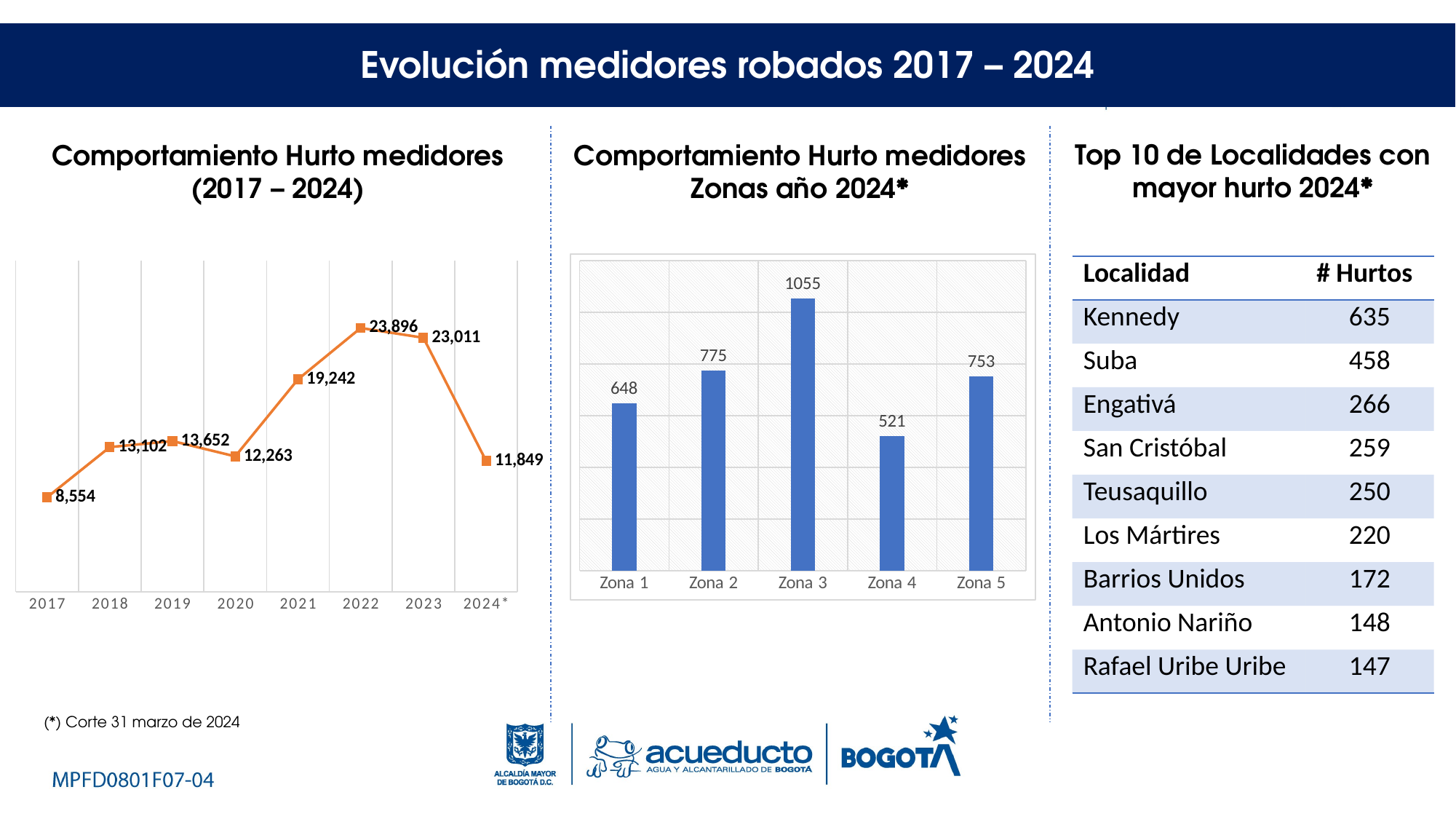

Evolución medidores robados 2017 – 2024

Top 10 de Localidades con mayor hurto 2024*
Comportamiento Hurto medidores
(2017 – 2024)
Comportamiento Hurto medidores
Zonas año 2024*

### Chart

| Category | TOTAL |
|---|---|
| 2017 | 8554.0 |
| 2018 | 13102.0 |
| 2019 | 13652.0 |
| 2020 | 12263.0 |
| 2021 | 19242.0 |
| 2022 | 23896.0 |
| 2023 | 23011.0 |
| 2024* | 11849.0 |

### Chart

| Category |  |
|---|---|
| Zona 1 | 648.0 |
| Zona 2 | 775.0 |
| Zona 3 | 1055.0 |
| Zona 4 | 521.0 |
| Zona 5 | 753.0 |
| Localidad | # Hurtos |
| --- | --- |
| Kennedy | 635 |
| Suba | 458 |
| Engativá | 266 |
| San Cristóbal | 259 |
| Teusaquillo | 250 |
| Los Mártires | 220 |
| Barrios Unidos | 172 |
| Antonio Nariño | 148 |
| Rafael Uribe Uribe | 147 |
(*) Corte 31 marzo de 2024